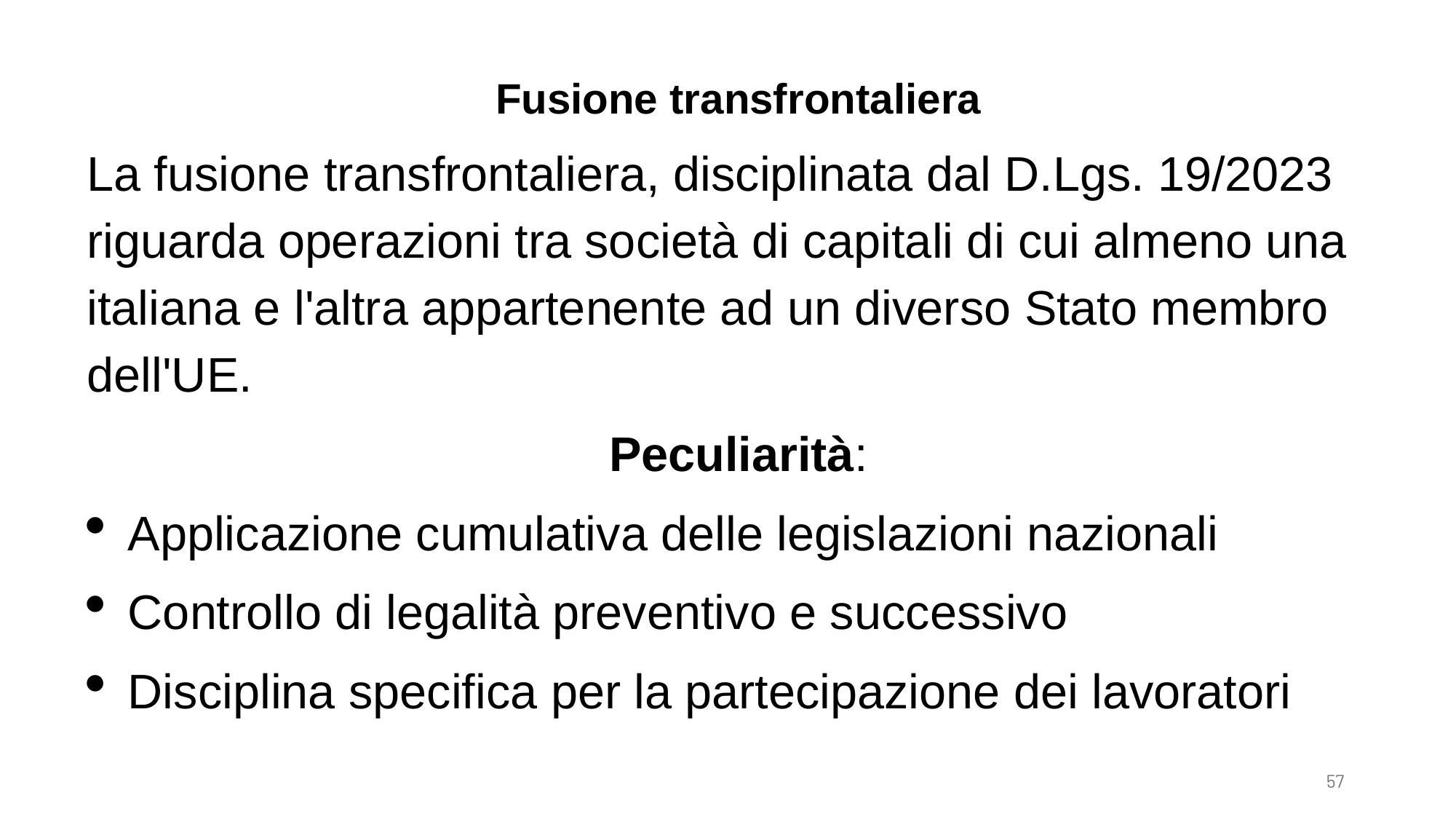

Fusione transfrontaliera
La fusione transfrontaliera, disciplinata dal D.Lgs. 19/2023 riguarda operazioni tra società di capitali di cui almeno una italiana e l'altra appartenente ad un diverso Stato membro dell'UE.
Peculiarità:
Applicazione cumulativa delle legislazioni nazionali
Controllo di legalità preventivo e successivo
Disciplina specifica per la partecipazione dei lavoratori
57